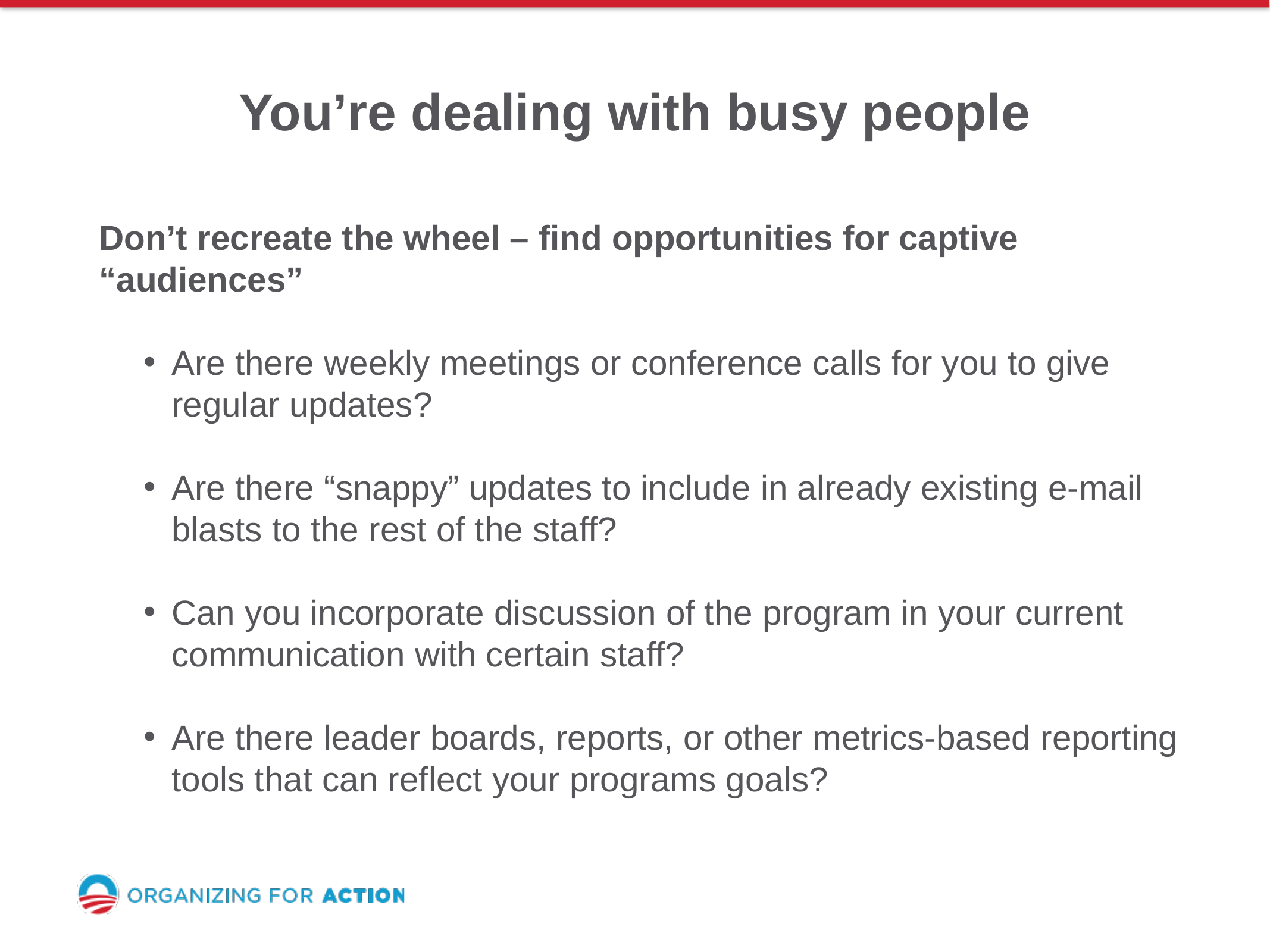

You’re dealing with busy people
Don’t recreate the wheel – find opportunities for captive “audiences”

Are there weekly meetings or conference calls for you to give regular updates?

Are there “snappy” updates to include in already existing e-mail blasts to the rest of the staff?

Can you incorporate discussion of the program in your current communication with certain staff?

Are there leader boards, reports, or other metrics-based reporting tools that can reflect your programs goals?